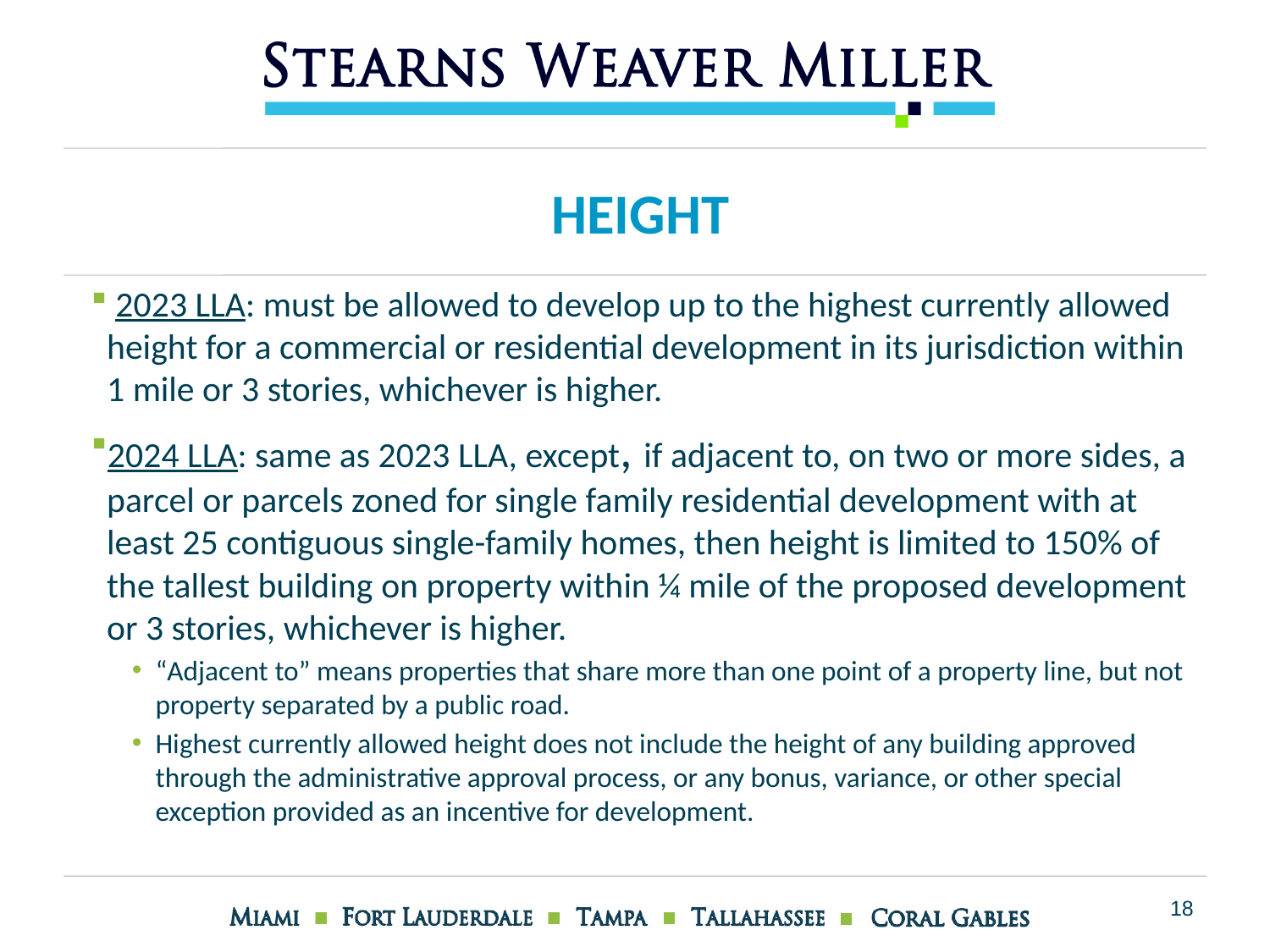

# Height
 2023 LLA: must be allowed to develop up to the highest currently allowed height for a commercial or residential development in its jurisdiction within 1 mile or 3 stories, whichever is higher.
2024 LLA: same as 2023 LLA, except, if adjacent to, on two or more sides, a parcel or parcels zoned for single family residential development with at least 25 contiguous single-family homes, then height is limited to 150% of the tallest building on property within ¼ mile of the proposed development or 3 stories, whichever is higher.
“Adjacent to” means properties that share more than one point of a property line, but not property separated by a public road.
Highest currently allowed height does not include the height of any building approved through the administrative approval process, or any bonus, variance, or other special exception provided as an incentive for development.
18